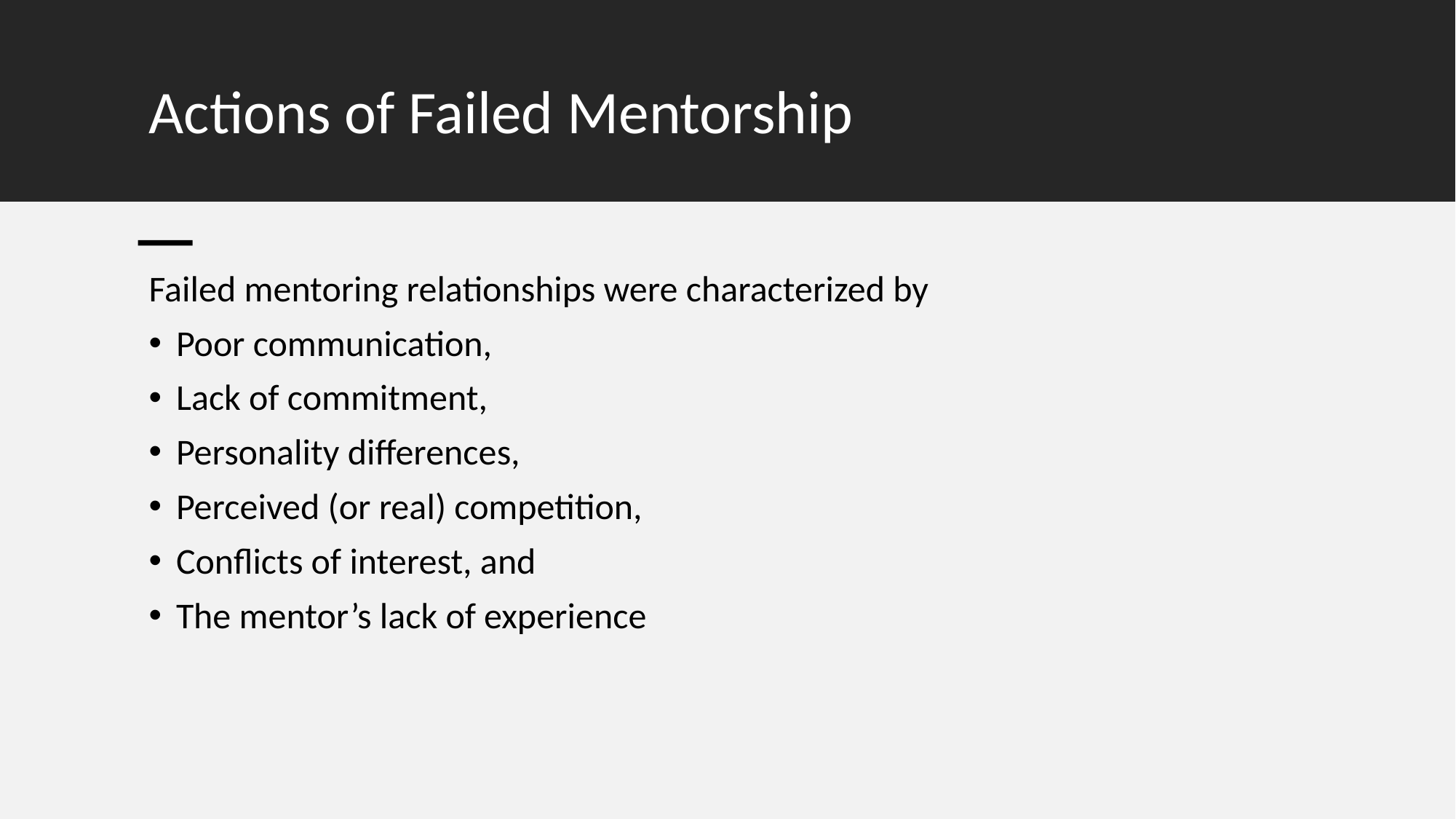

# Actions of Failed Mentorship

Failed mentoring relationships were characterized by
Poor communication,
Lack of commitment,
Personality differences,
Perceived (or real) competition,
Conflicts of interest, and
The mentor’s lack of experience
Shin Freedman  May 27, 2021